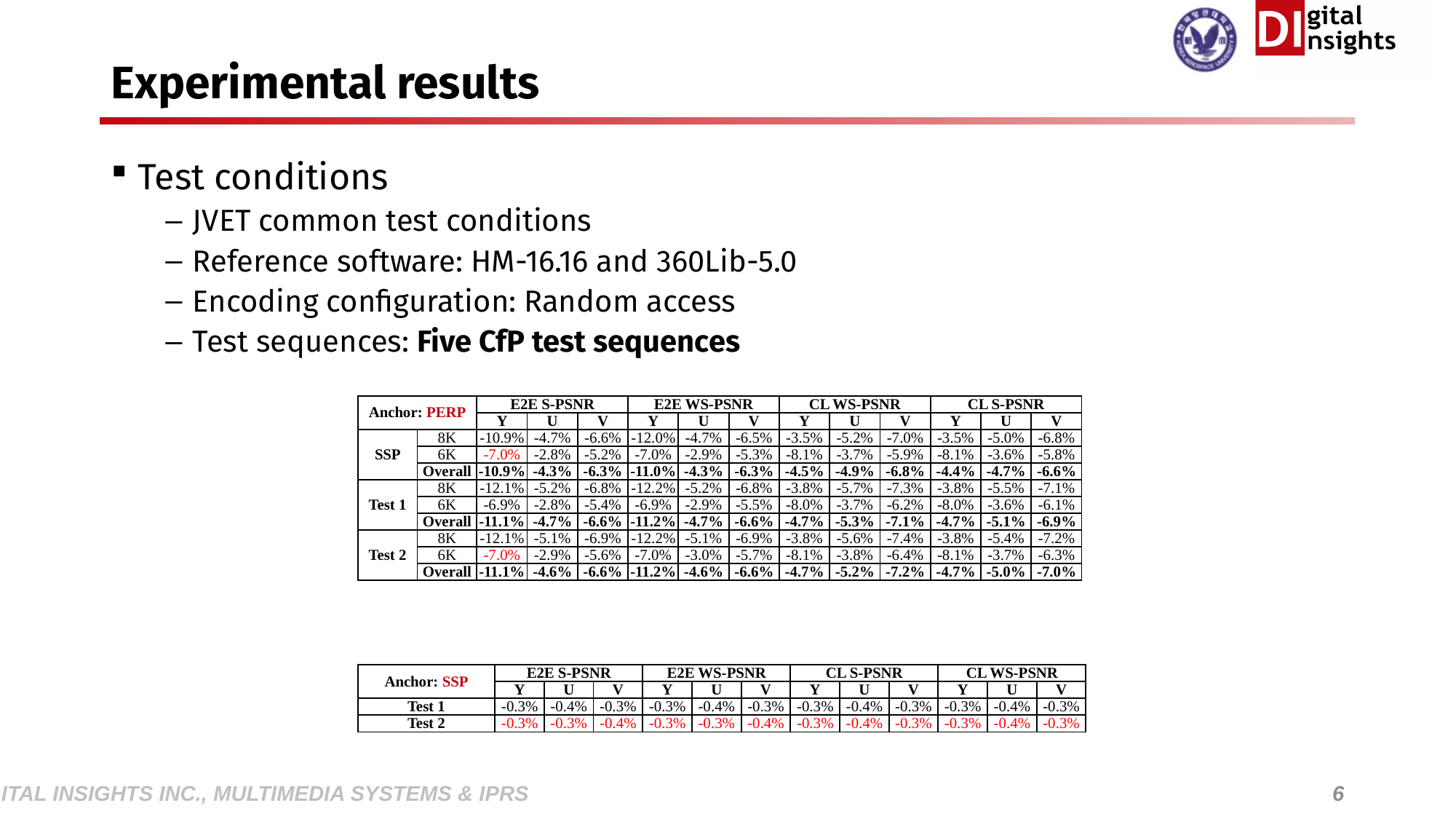

# Experimental results
Test conditions
JVET common test conditions
Reference software: HM-16.16 and 360Lib-5.0
Encoding configuration: Random access
Test sequences: Five CfP test sequences
| Anchor: PERP |  | E2E S-PSNR |  |  | E2E WS-PSNR |  |  | CL WS-PSNR |  |  | CL S-PSNR |  |  |
| --- | --- | --- | --- | --- | --- | --- | --- | --- | --- | --- | --- | --- | --- |
|  |  | Y | U | V | Y | U | V | Y | U | V | Y | U | V |
| SSP | 8K | -10.9% | -4.7% | -6.6% | -12.0% | -4.7% | -6.5% | -3.5% | -5.2% | -7.0% | -3.5% | -5.0% | -6.8% |
|  | 6K | -7.0% | -2.8% | -5.2% | -7.0% | -2.9% | -5.3% | -8.1% | -3.7% | -5.9% | -8.1% | -3.6% | -5.8% |
|  | Overall | -10.9% | -4.3% | -6.3% | -11.0% | -4.3% | -6.3% | -4.5% | -4.9% | -6.8% | -4.4% | -4.7% | -6.6% |
| Test 1 | 8K | -12.1% | -5.2% | -6.8% | -12.2% | -5.2% | -6.8% | -3.8% | -5.7% | -7.3% | -3.8% | -5.5% | -7.1% |
|  | 6K | -6.9% | -2.8% | -5.4% | -6.9% | -2.9% | -5.5% | -8.0% | -3.7% | -6.2% | -8.0% | -3.6% | -6.1% |
|  | Overall | -11.1% | -4.7% | -6.6% | -11.2% | -4.7% | -6.6% | -4.7% | -5.3% | -7.1% | -4.7% | -5.1% | -6.9% |
| Test 2 | 8K | -12.1% | -5.1% | -6.9% | -12.2% | -5.1% | -6.9% | -3.8% | -5.6% | -7.4% | -3.8% | -5.4% | -7.2% |
|  | 6K | -7.0% | -2.9% | -5.6% | -7.0% | -3.0% | -5.7% | -8.1% | -3.8% | -6.4% | -8.1% | -3.7% | -6.3% |
|  | Overall | -11.1% | -4.6% | -6.6% | -11.2% | -4.6% | -6.6% | -4.7% | -5.2% | -7.2% | -4.7% | -5.0% | -7.0% |
| Anchor: SSP | E2E S-PSNR |  |  | E2E WS-PSNR |  |  | CL S-PSNR |  |  | CL WS-PSNR |  |  |
| --- | --- | --- | --- | --- | --- | --- | --- | --- | --- | --- | --- | --- |
|  | Y | U | V | Y | U | V | Y | U | V | Y | U | V |
| Test 1 | -0.3% | -0.4% | -0.3% | -0.3% | -0.4% | -0.3% | -0.3% | -0.4% | -0.3% | -0.3% | -0.4% | -0.3% |
| Test 2 | -0.3% | -0.3% | -0.4% | -0.3% | -0.3% | -0.4% | -0.3% | -0.4% | -0.3% | -0.3% | -0.4% | -0.3% |
6